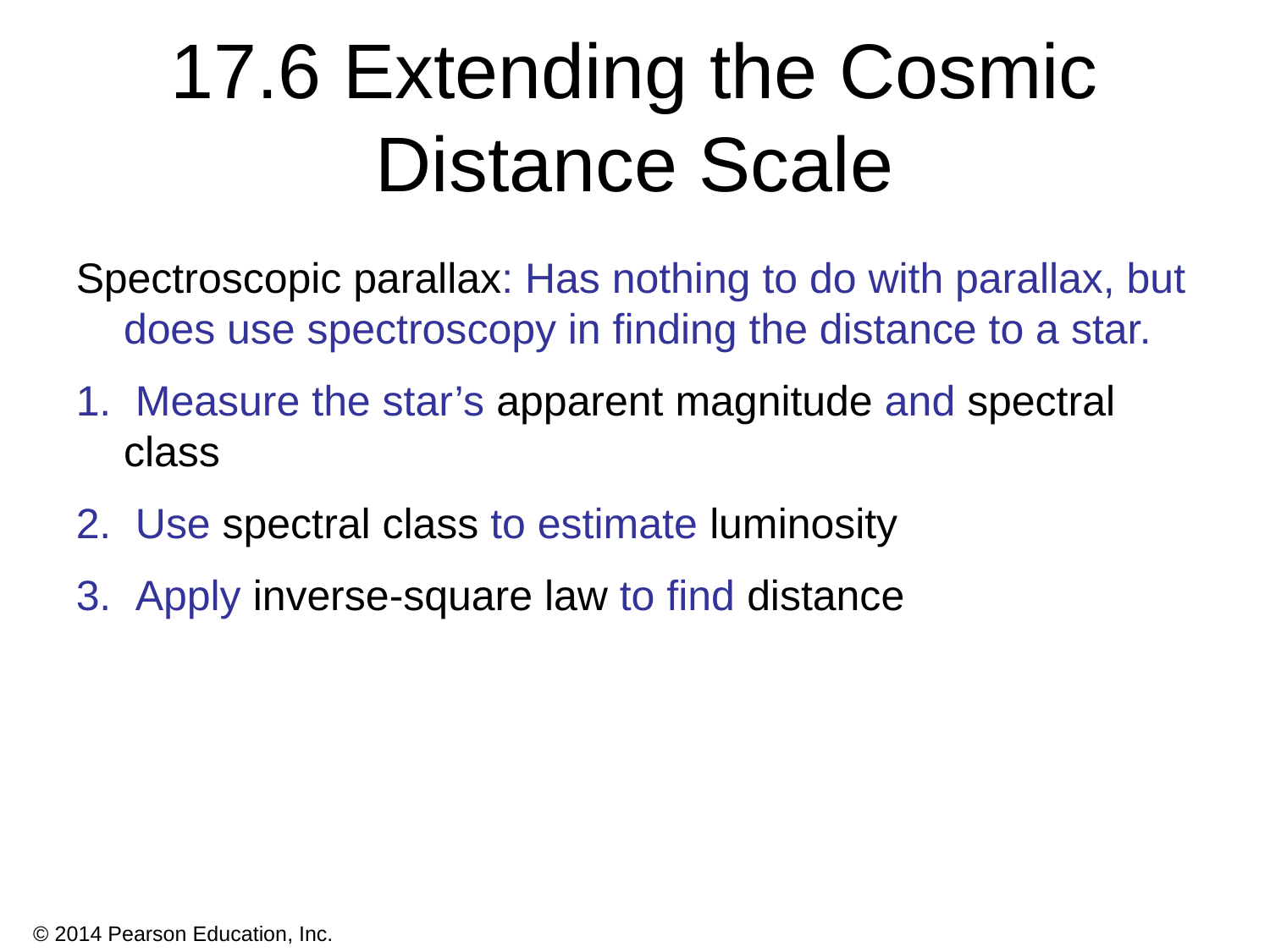

# 17.6 Extending the Cosmic Distance Scale
Spectroscopic parallax: Has nothing to do with parallax, but does use spectroscopy in finding the distance to a star.
 Measure the star’s apparent magnitude and spectral class
 Use spectral class to estimate luminosity
 Apply inverse-square law to find distance